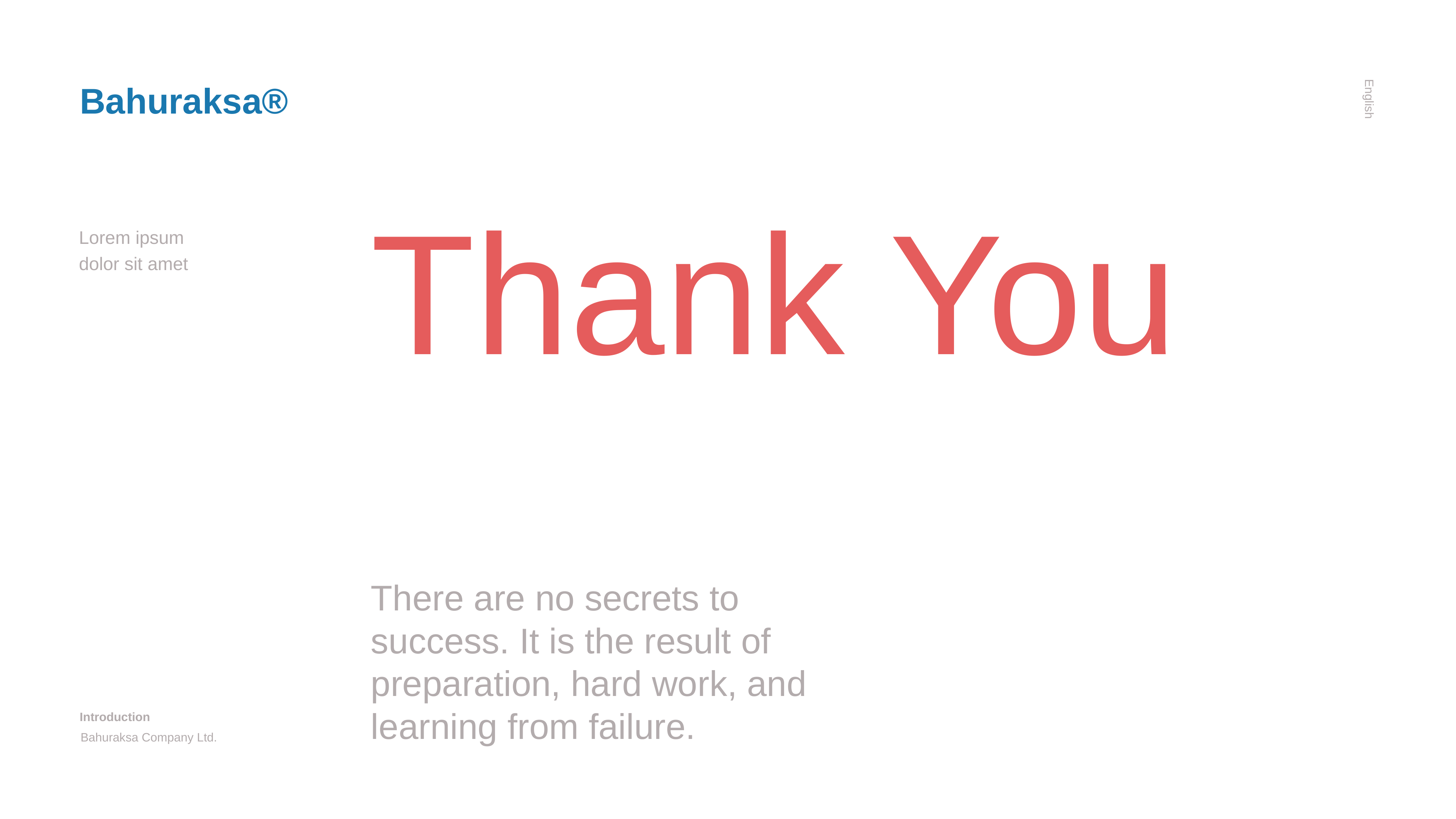

Bahuraksa®
English
Thank You
Lorem ipsum dolor sit amet
There are no secrets to success. It is the result of preparation, hard work, and learning from failure.

Introduction
Bahuraksa Company Ltd.